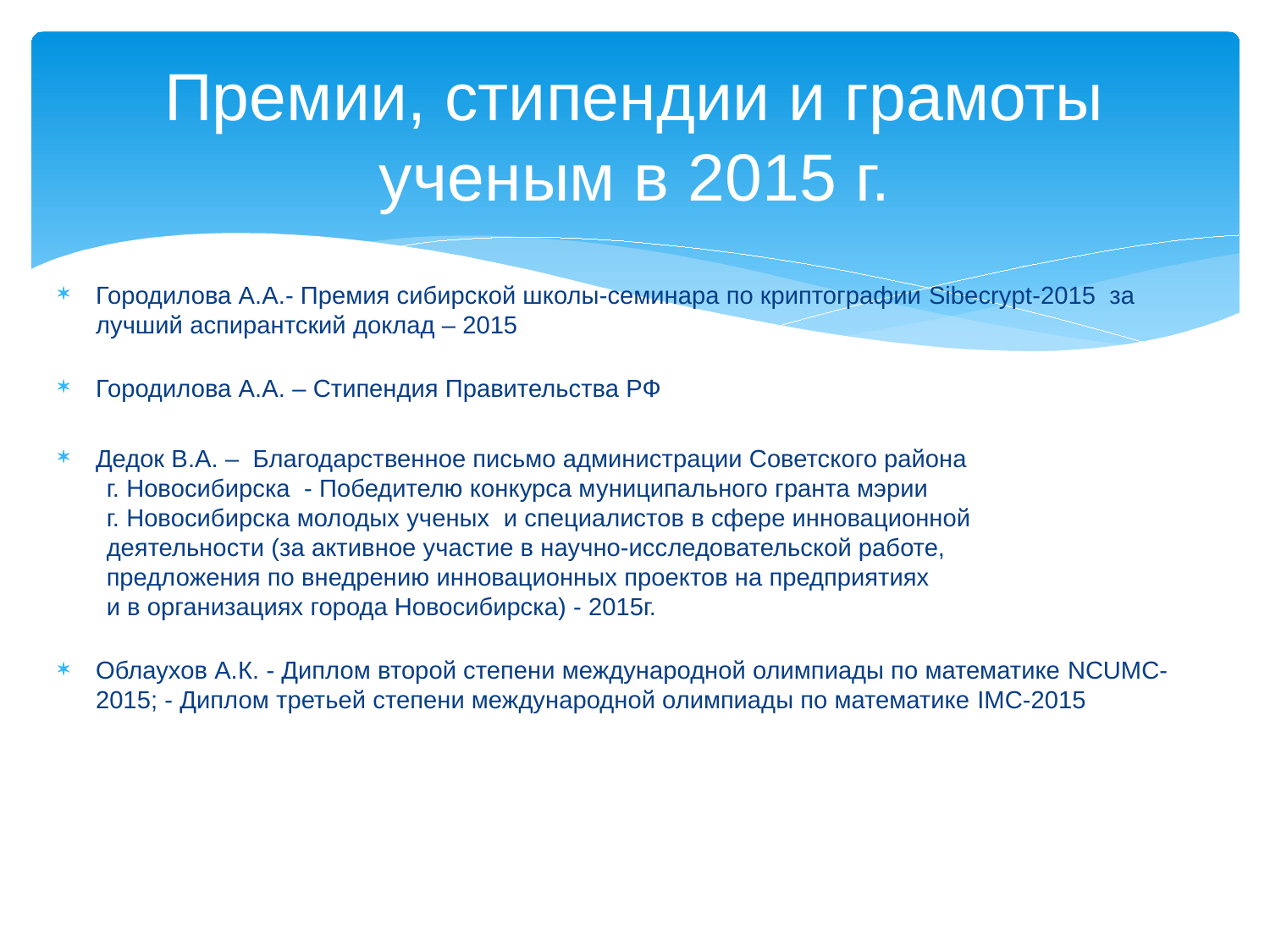

# Премии, стипендии и грамоты ученым в 2015 г.

Городилова А.А.- Премия сибирской школы-семинара по криптографии Sibecrypt-2015  за лучший аспирантский доклад – 2015

Городилова А.А. – Стипендия Правительства РФ

Дедок В.А. –  Благодарственное письмо администрации Советского района
       г. Новосибирска  - Победителю конкурса муниципального гранта мэрии
       г. Новосибирска молодых ученых  и специалистов в сфере инновационной
       деятельности (за активное участие в научно-исследовательской работе,
       предложения по внедрению инновационных проектов на предприятиях
       и в организациях города Новосибирска) - 2015г.

Облаухов А.К. - Диплом второй степени международной олимпиады по математике NCUMC-2015; - Диплом третьей степени международной олимпиады по математике IMC-2015